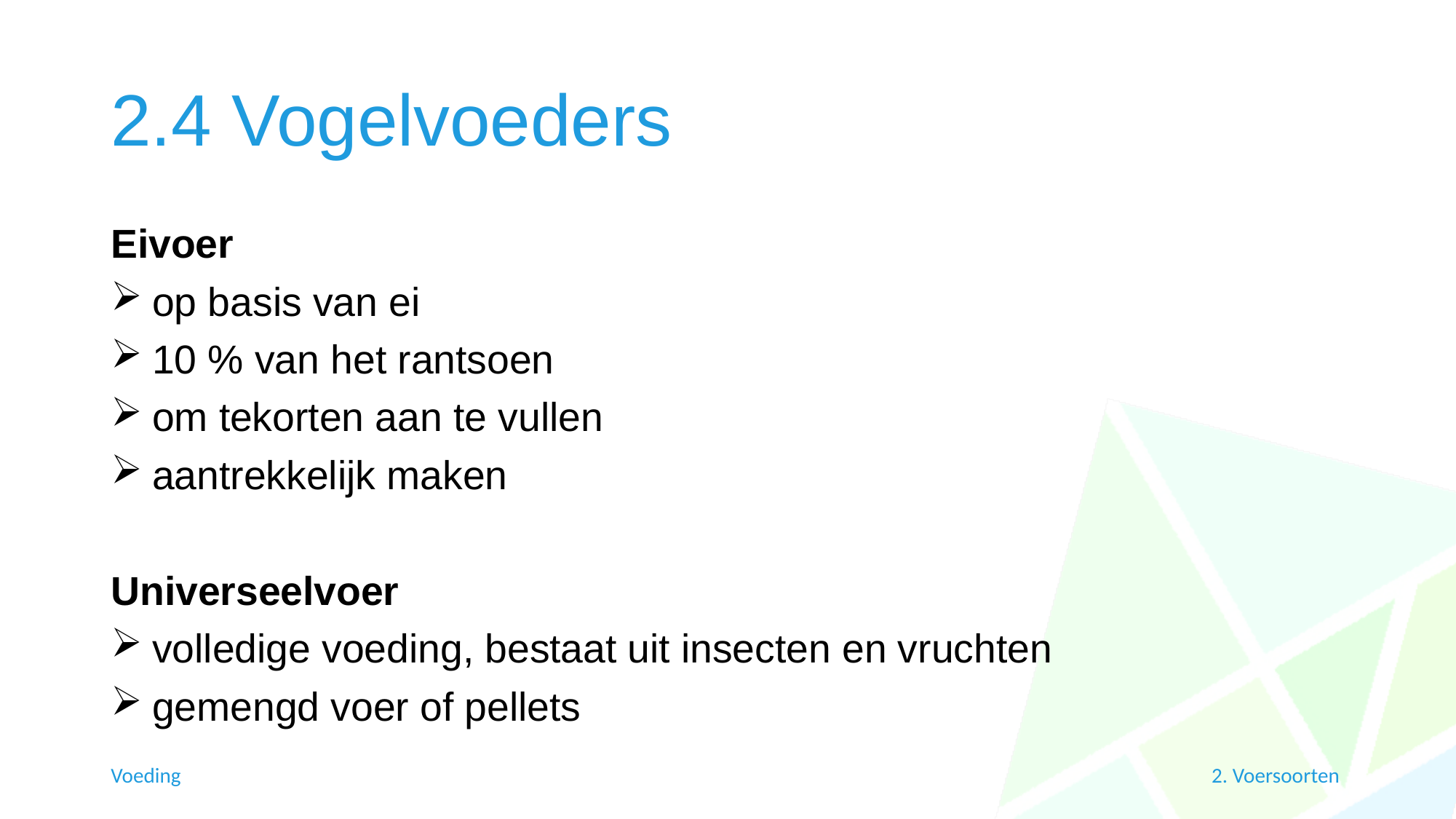

# 2.4 Vogelvoeders
Eivoer
op basis van ei
10 % van het rantsoen
om tekorten aan te vullen
aantrekkelijk maken

Universeelvoer
volledige voeding, bestaat uit insecten en vruchten
gemengd voer of pellets
Voeding
2. Voersoorten